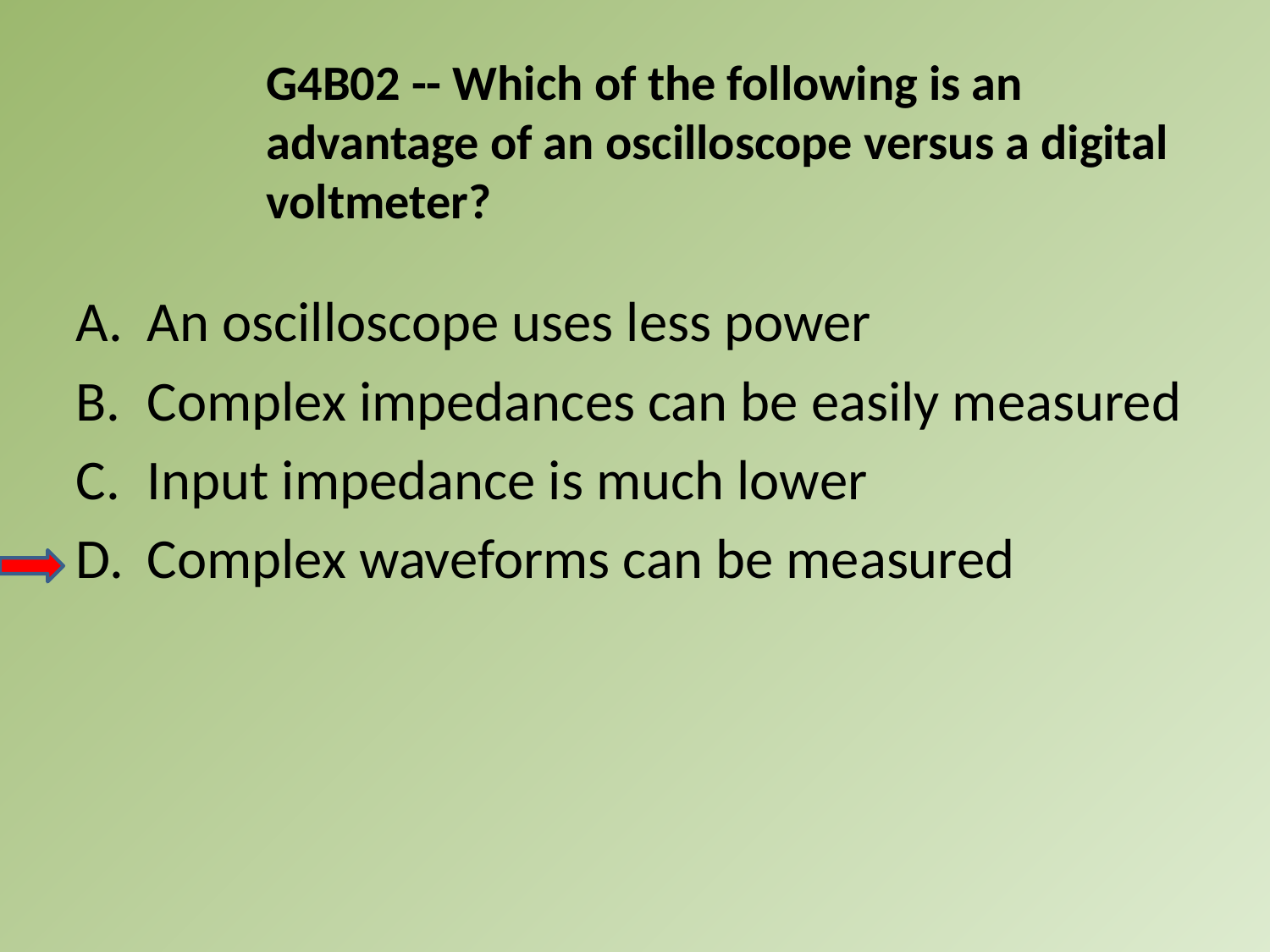

G4B02 -- Which of the following is an advantage of an oscilloscope versus a digital voltmeter?
A.	An oscilloscope uses less power
B.	Complex impedances can be easily measured
C.	Input impedance is much lower
D.	Complex waveforms can be measured